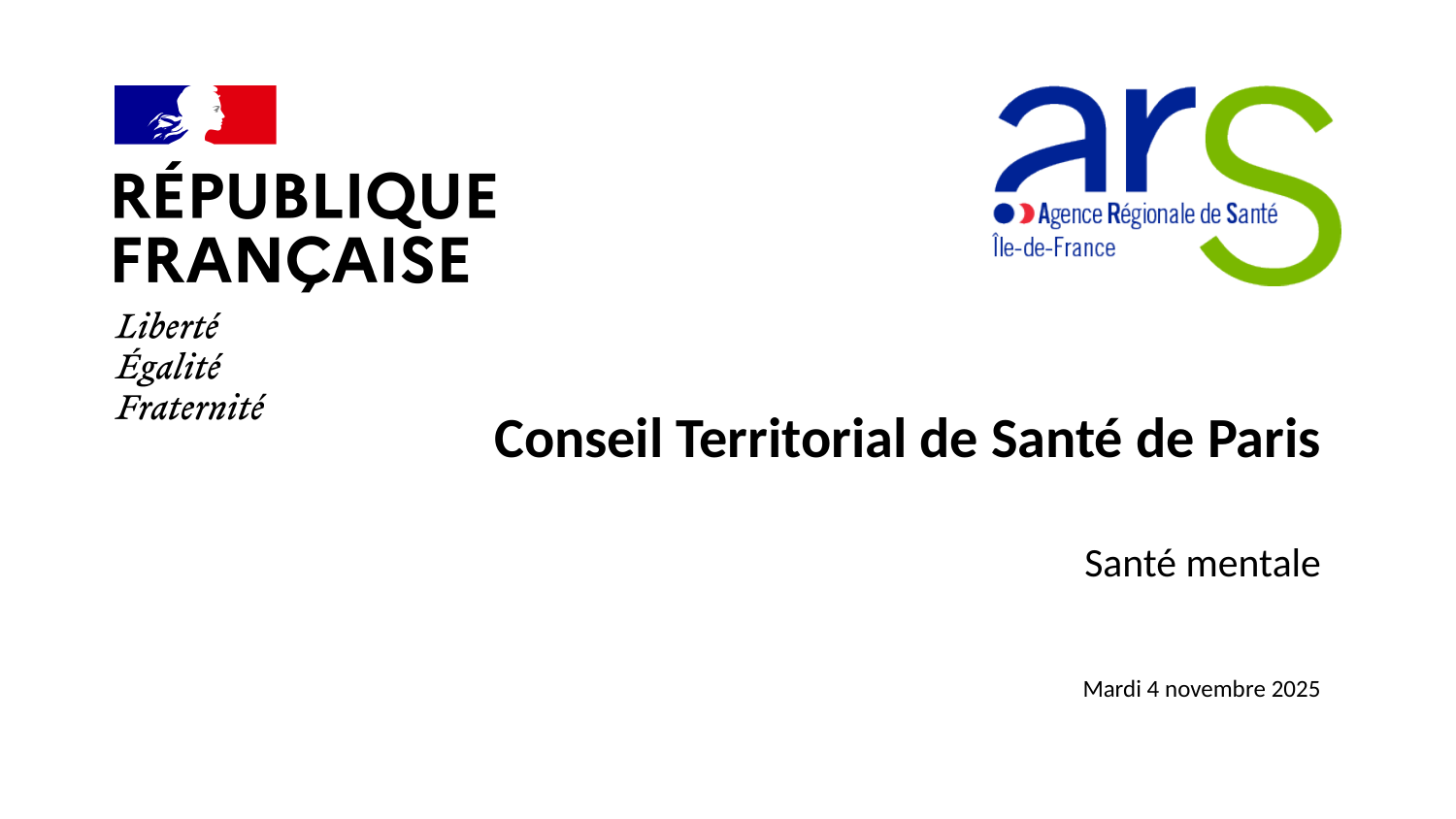

#

Conseil Territorial de Santé de Paris

Santé mentale

Mardi 4 novembre 2025

04/11/2025
1